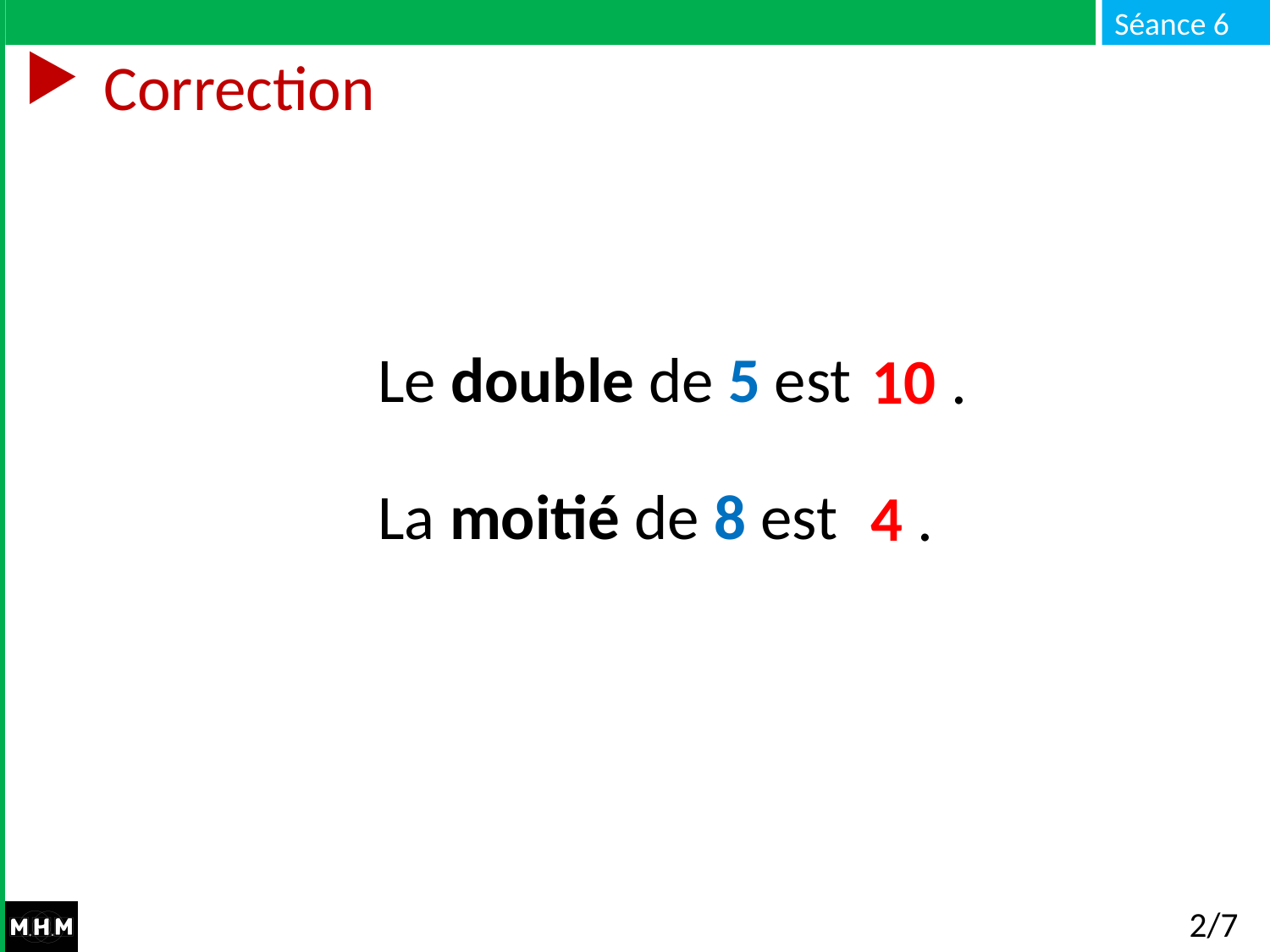

# Correction
Le double de 5 est …

La moitié de 8 est …
10 .
4 .
2/7